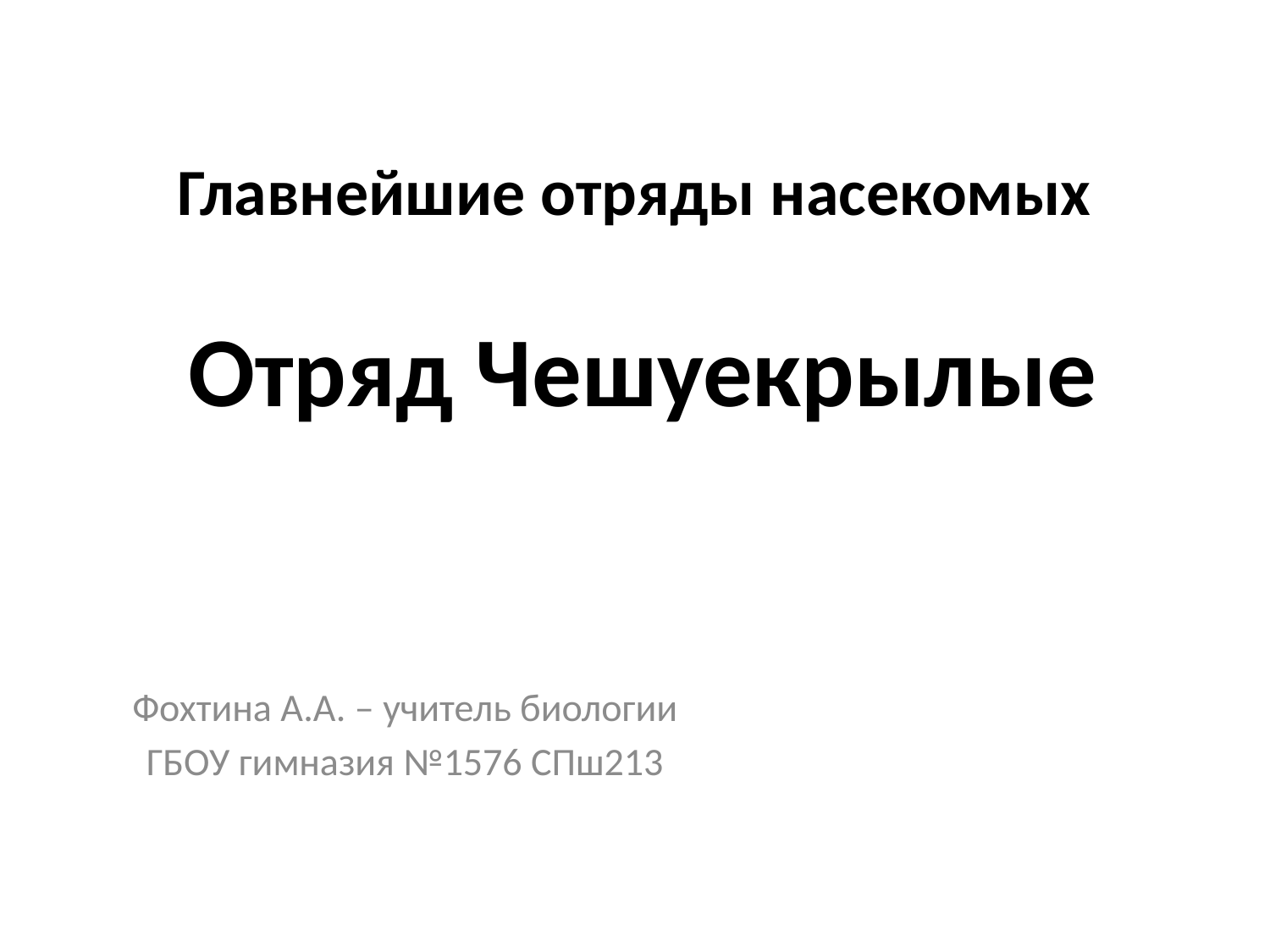

# Главнейшие отряды насекомых Отряд Чешуекрылые
Фохтина А.А. – учитель биологии
ГБОУ гимназия №1576 СПш213